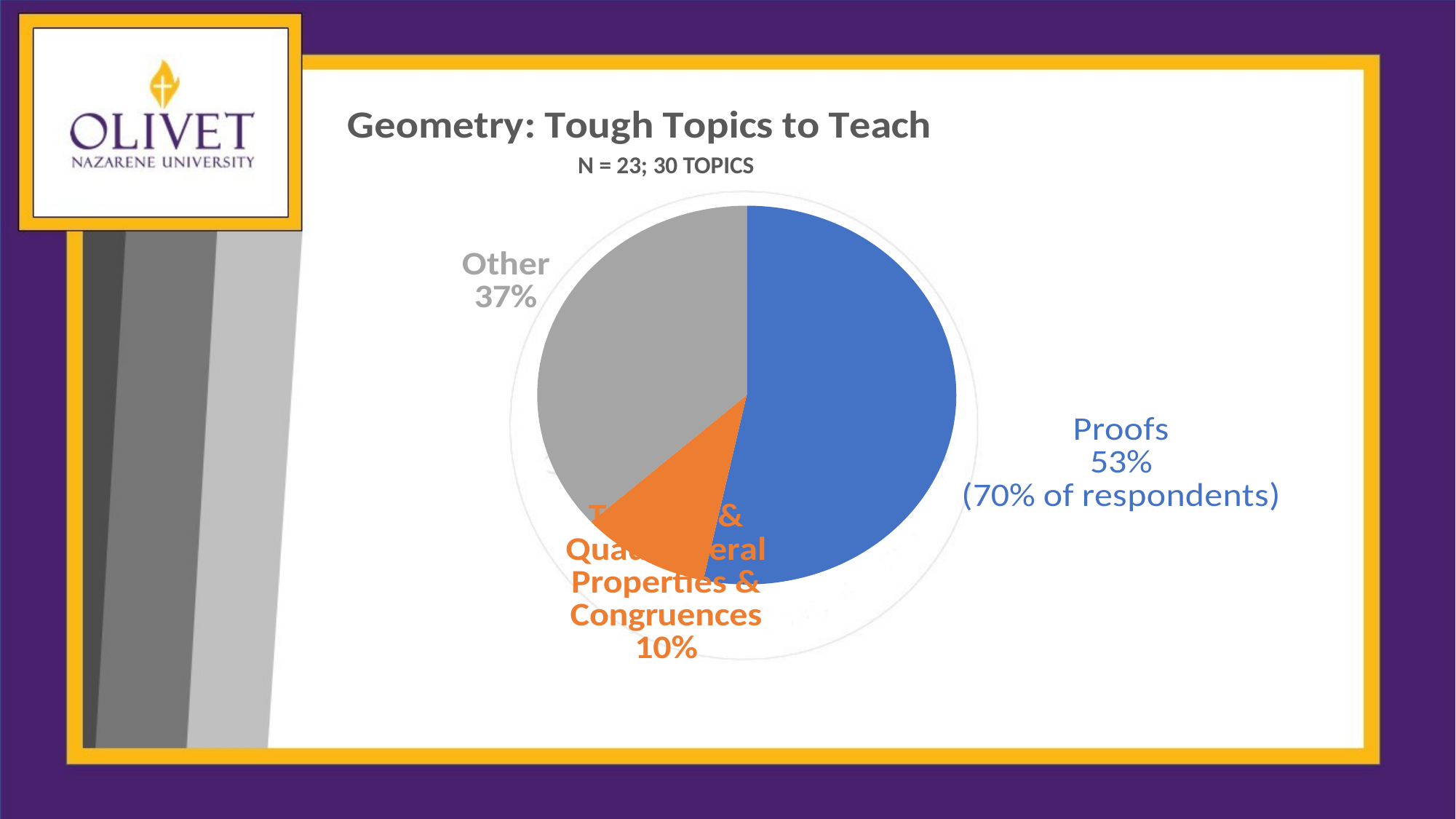

### Chart: Geometry: Tough Topics to Teach

| Category |  |
|---|---|
| Proofs | 16.0 |
| Triangle & Quadrilateral Properties & Congruences | 3.0 |
| Other | 11.0 |
N = 23; 30 topics